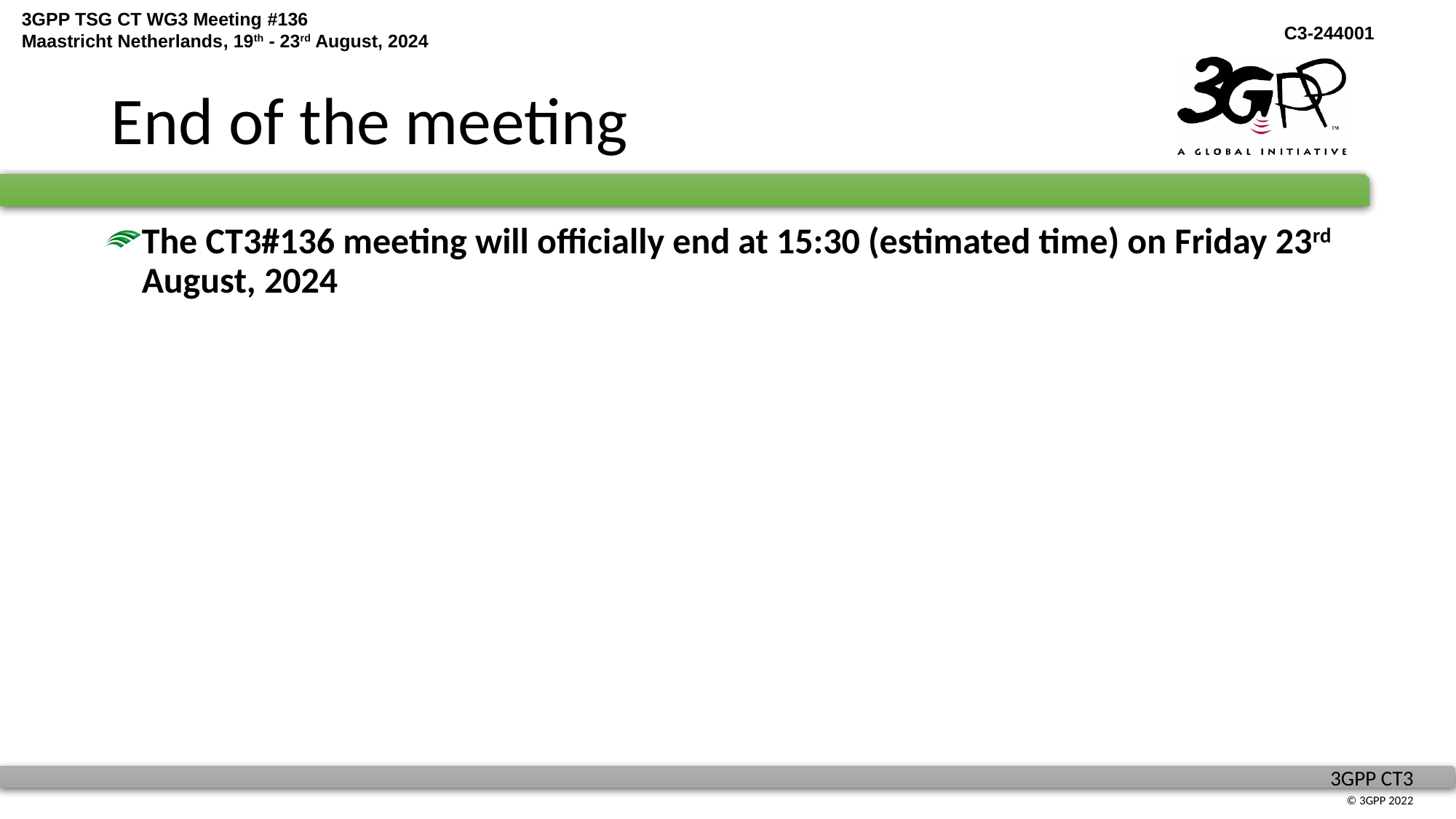

# End of the meeting
The CT3#136 meeting will officially end at 15:30 (estimated time) on Friday 23rd August, 2024